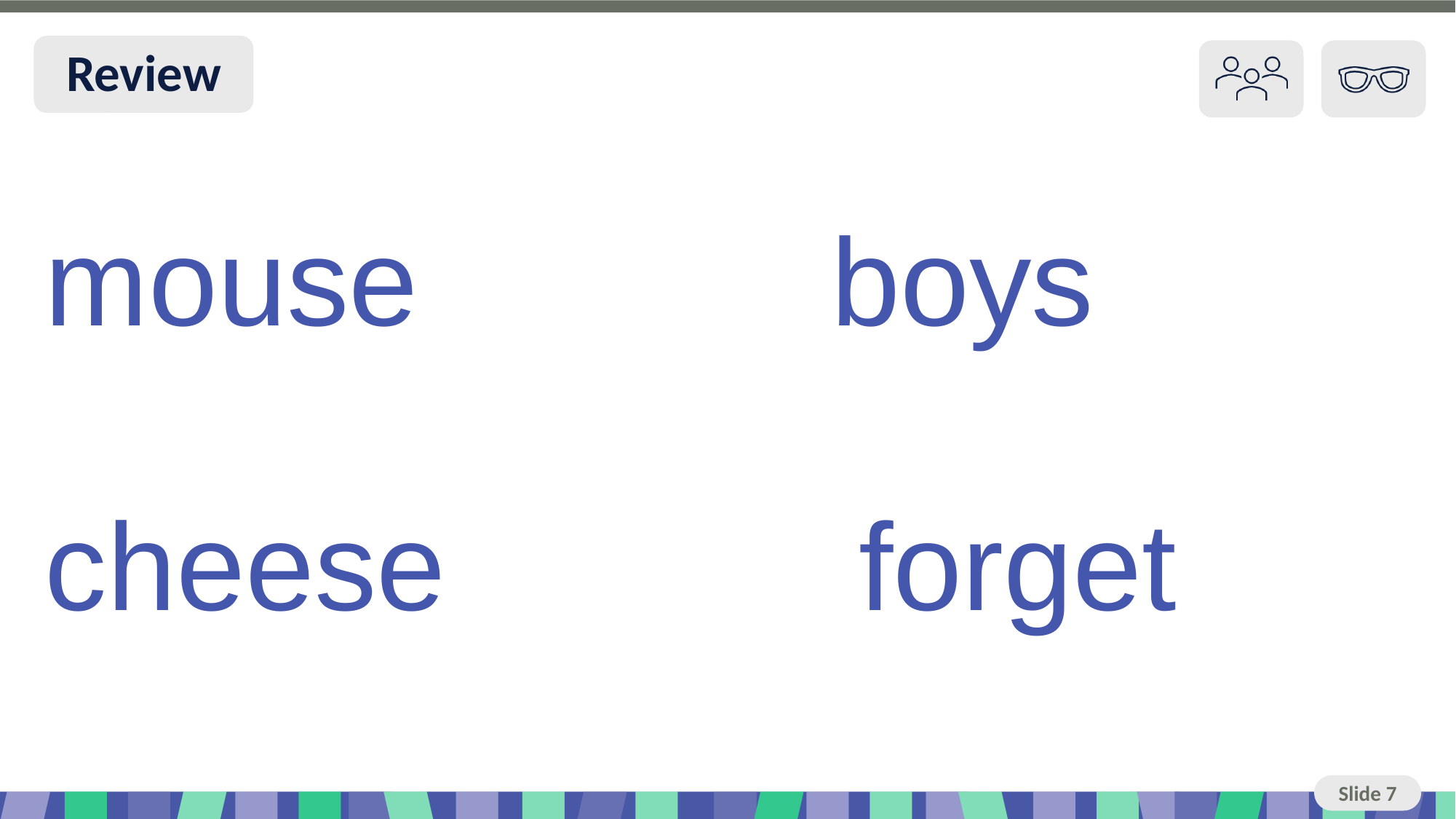

Slide 7 Review You do
mouse            boys
cheese            forget